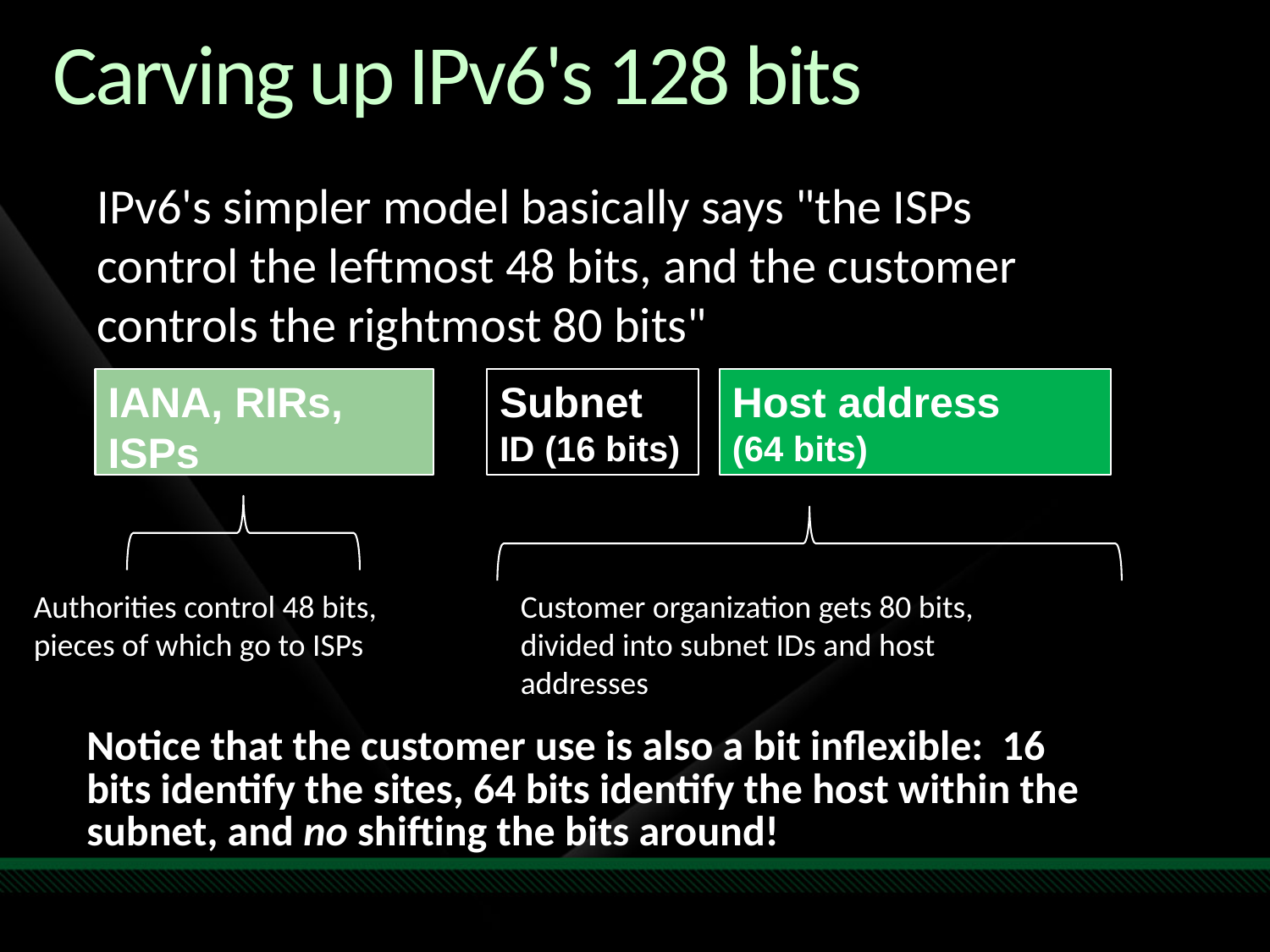

# Carving up IPv6's 128 bits
IPv6's simpler model basically says "the ISPs control the leftmost 48 bits, and the customer controls the rightmost 80 bits"

IANA, RIRs, ISPs
Subnet ID (16 bits)
Host address
(64 bits)

Authorities control 48 bits, pieces of which go to ISPs
Customer organization gets 80 bits, divided into subnet IDs and host addresses
Notice that the customer use is also a bit inflexible:  16 bits identify the sites, 64 bits identify the host within the subnet, and no shifting the bits around!